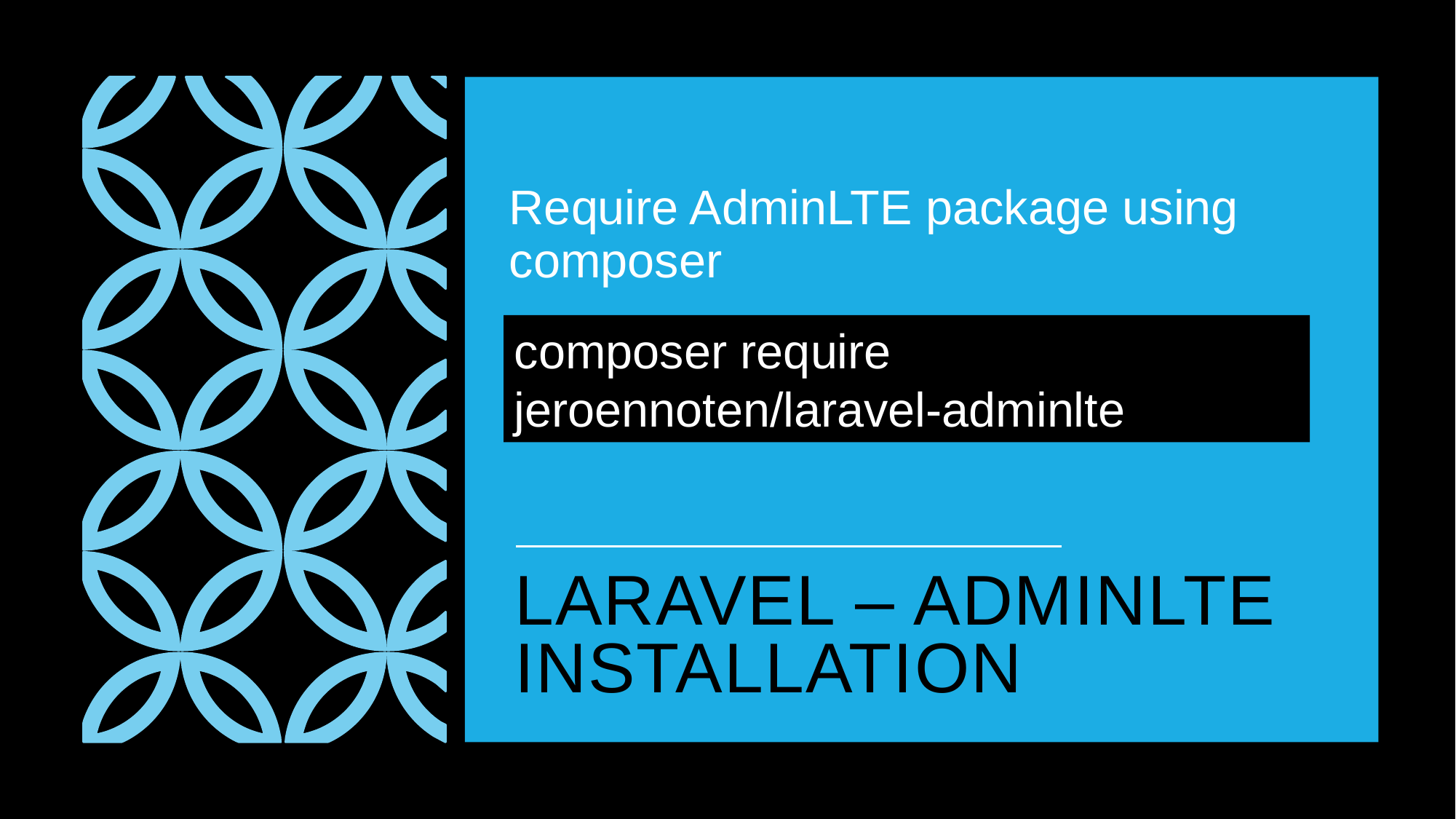

Require AdminLTE package using composer

composer require jeroennoten/laravel-adminlte
# LARAVEL – ADMINLTE INSTALLATION